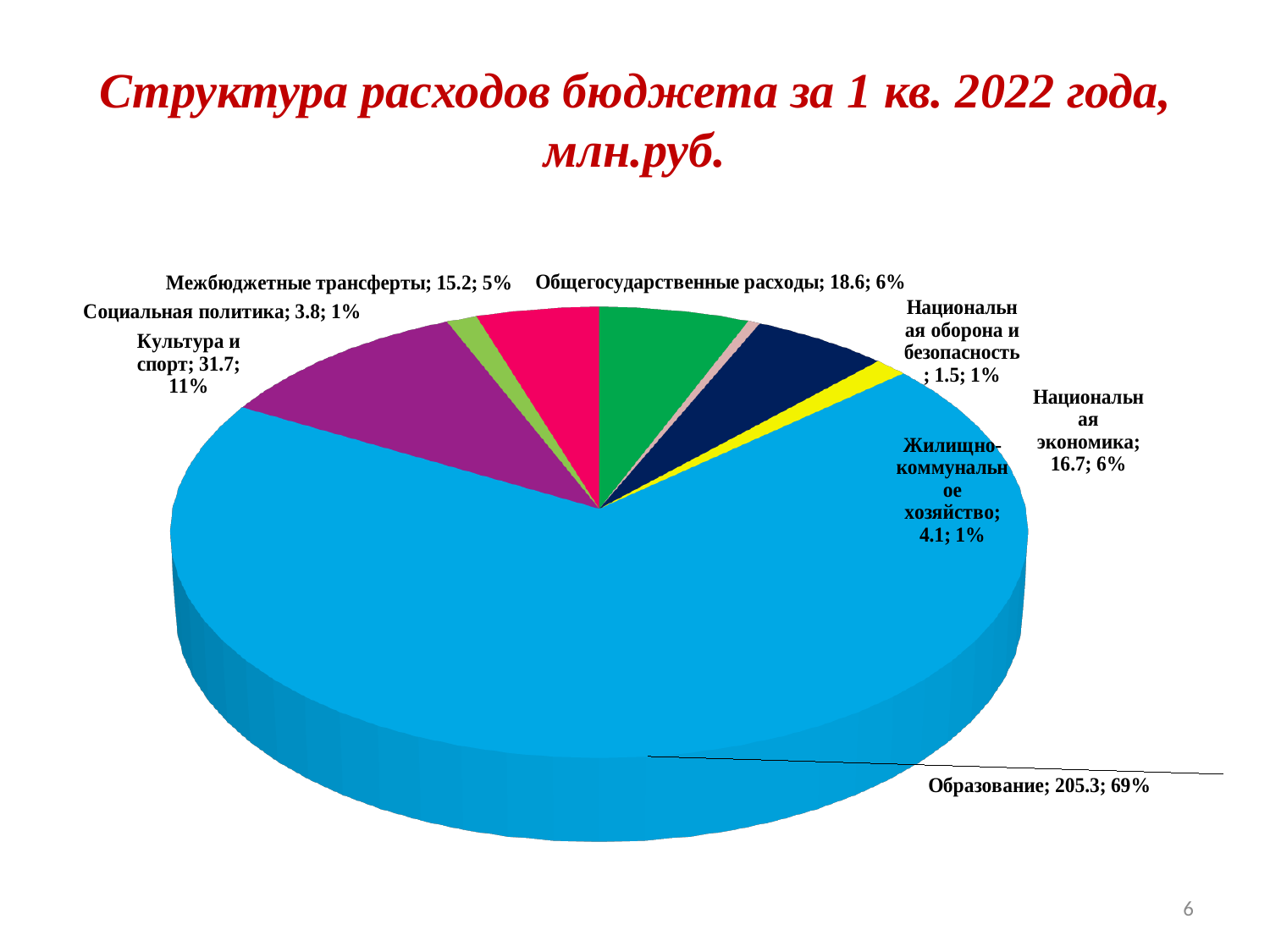

# Структура расходов бюджета за 1 кв. 2022 года, млн.руб.

[unsupported chart]

6